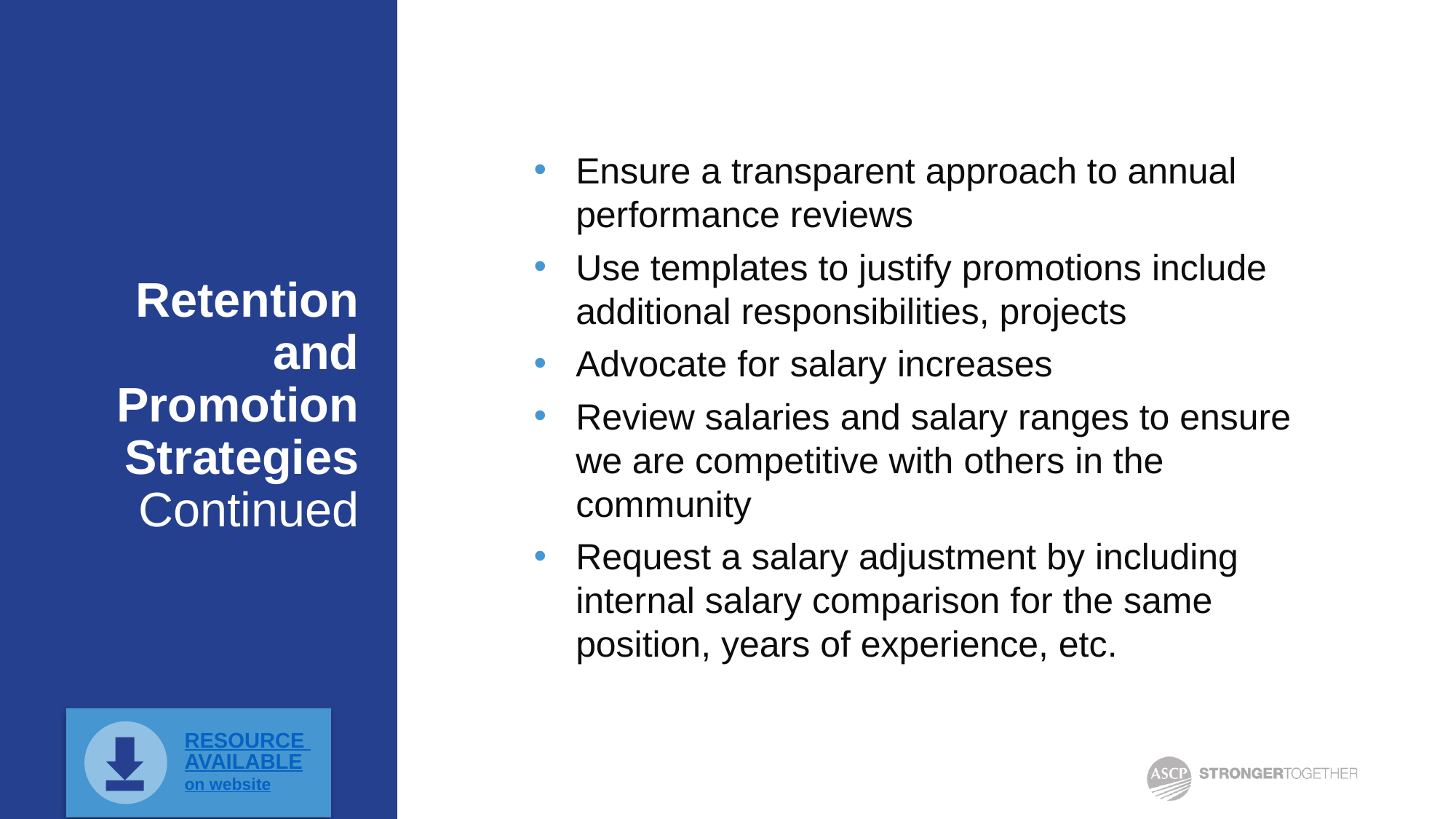

Ensure a transparent approach to annual performance reviews
Use templates to justify promotions include additional responsibilities, projects
Advocate for salary increases
Review salaries and salary ranges to ensure we are competitive with others in the community
Request a salary adjustment by including internal salary comparison for the same position, years of experience, etc.
# Retention and Promotion Strategies Continued

RESOURCE AVAILABLE
on website